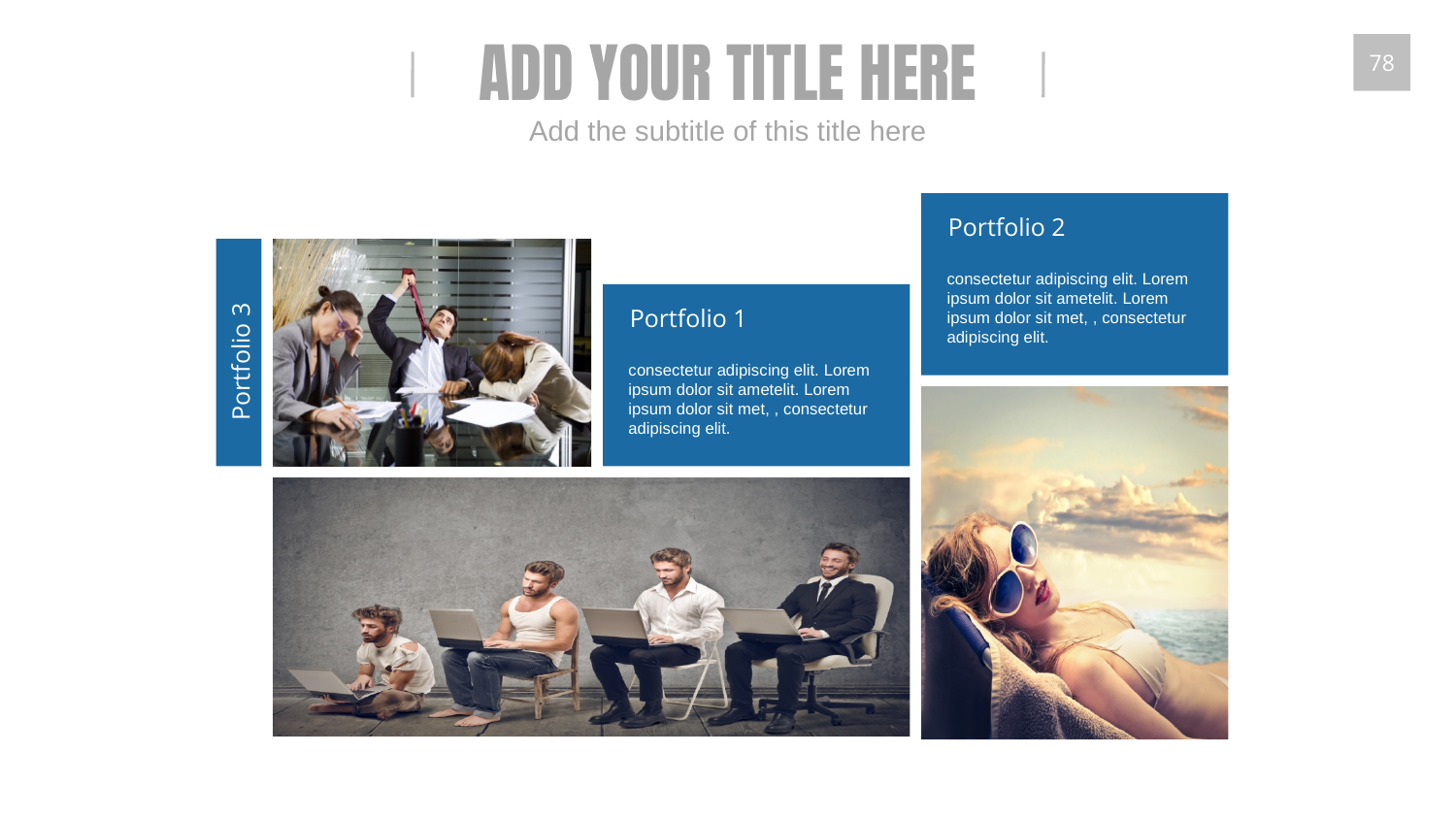

ADD YOUR TITLE HERE
Add the subtitle of this title here
78

Portfolio 2
consectetur adipiscing elit. Lorem ipsum dolor sit ametelit. Lorem ipsum dolor sit met, , consectetur adipiscing elit.

Portfolio 3

Portfolio 1
consectetur adipiscing elit. Lorem ipsum dolor sit ametelit. Lorem ipsum dolor sit met, , consectetur adipiscing elit.